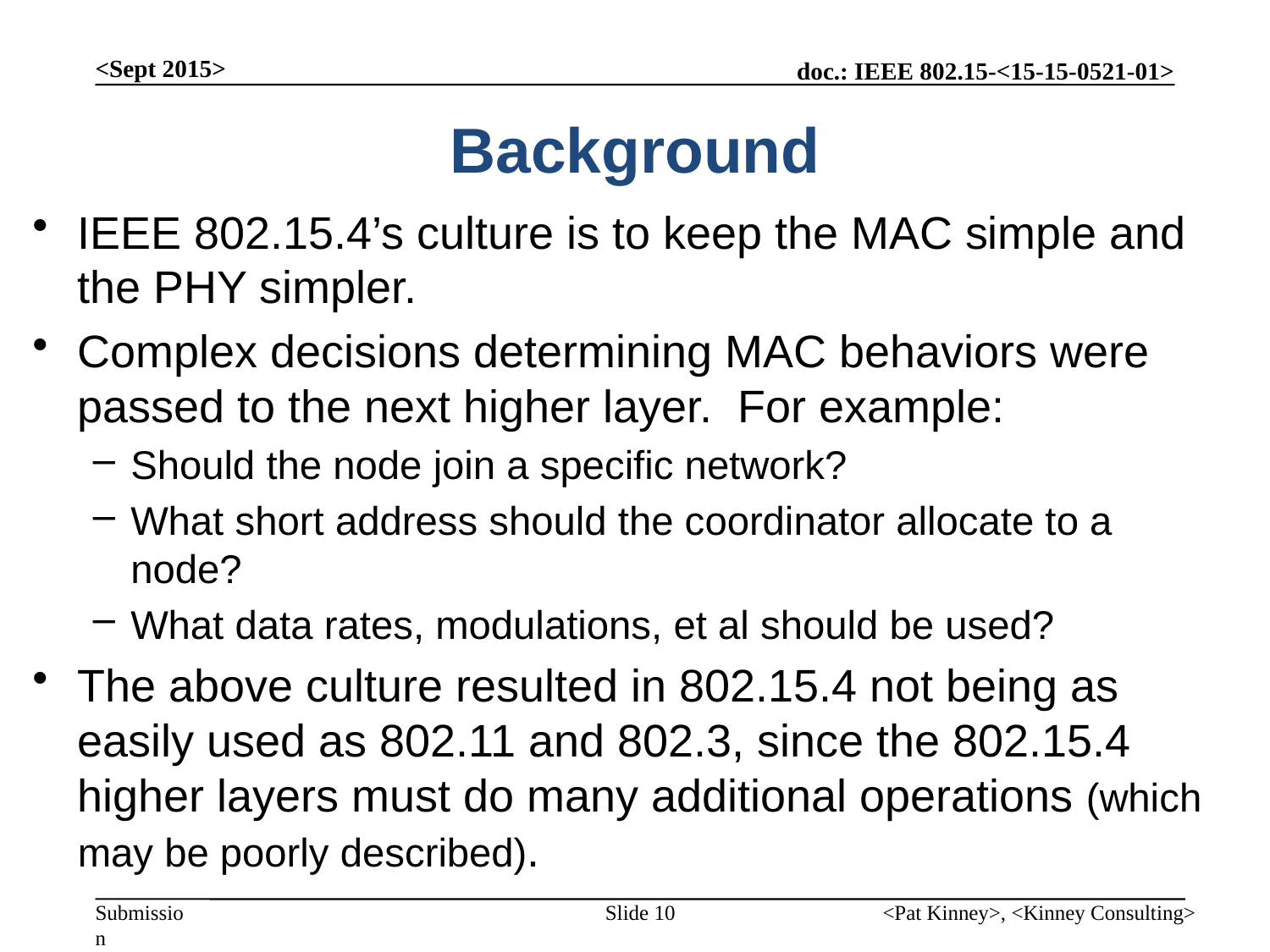

<Sept 2015>
# Background
IEEE 802.15.4’s culture is to keep the MAC simple and the PHY simpler.
Complex decisions determining MAC behaviors were passed to the next higher layer.  For example:
Should the node join a specific network?
What short address should the coordinator allocate to a node?
What data rates, modulations, et al should be used?
The above culture resulted in 802.15.4 not being as easily used as 802.11 and 802.3, since the 802.15.4 higher layers must do many additional operations (which may be poorly described).

Slide 10
<Pat Kinney>, <Kinney Consulting>